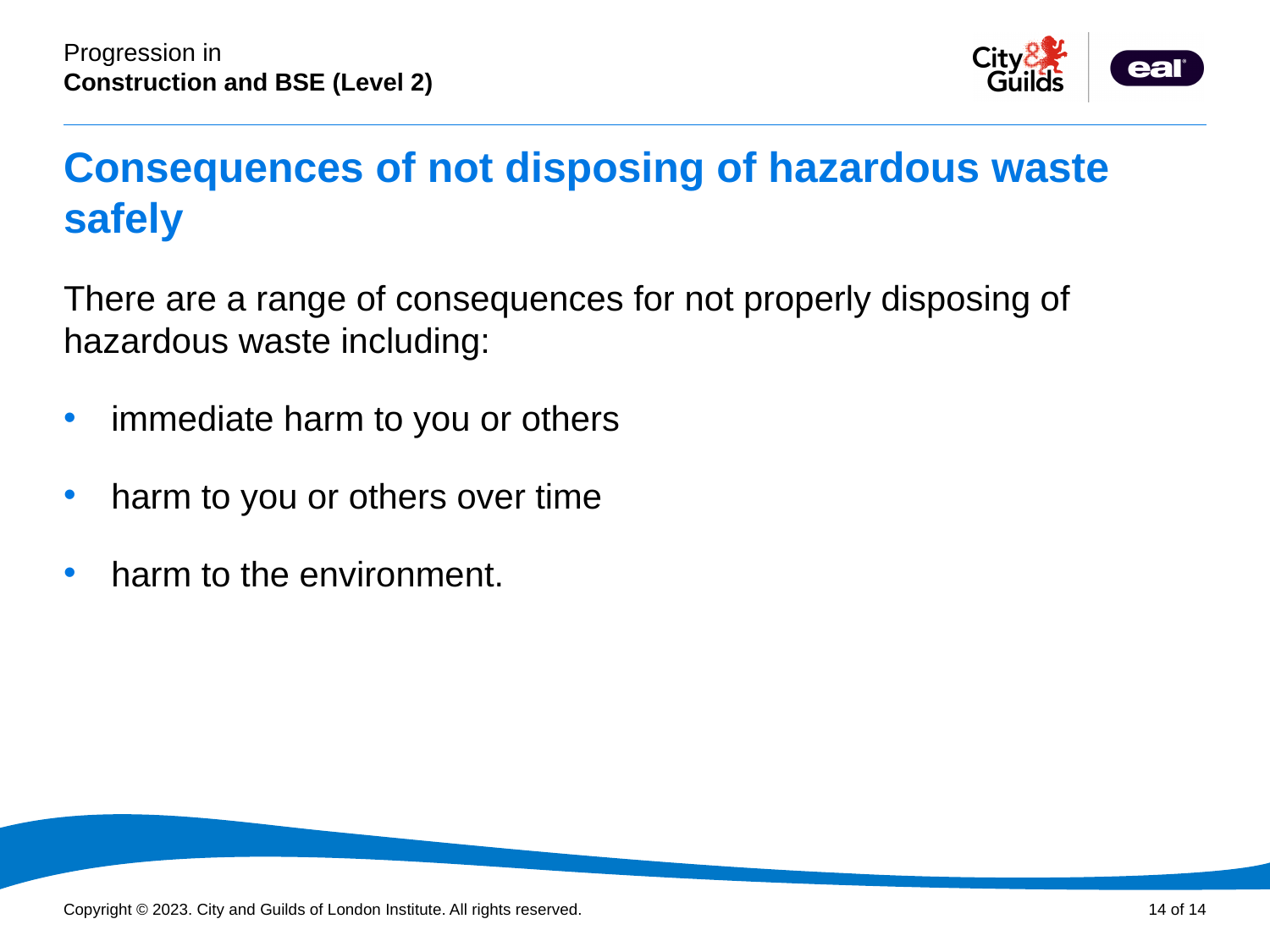

# Consequences of not disposing of hazardous waste safely
There are a range of consequences for not properly disposing of hazardous waste including:
immediate harm to you or others
harm to you or others over time
harm to the environment.